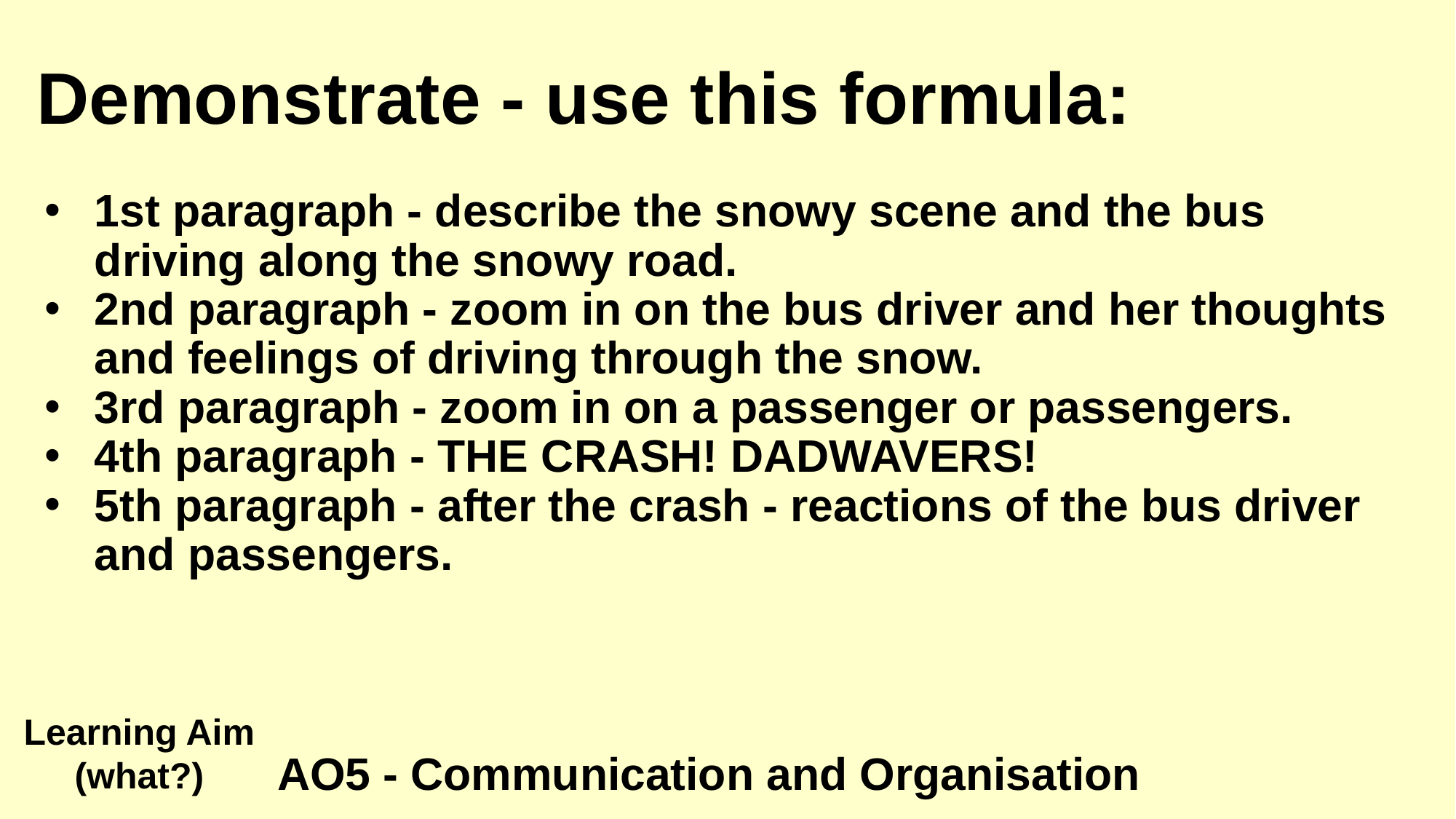

# Demonstrate - use this formula:
1st paragraph - describe the snowy scene and the bus driving along the snowy road.
2nd paragraph - zoom in on the bus driver and her thoughts and feelings of driving through the snow.
3rd paragraph - zoom in on a passenger or passengers.
4th paragraph - THE CRASH! DADWAVERS!
5th paragraph - after the crash - reactions of the bus driver and passengers.
Learning Aim
(what?)
AO5 - Communication and Organisation